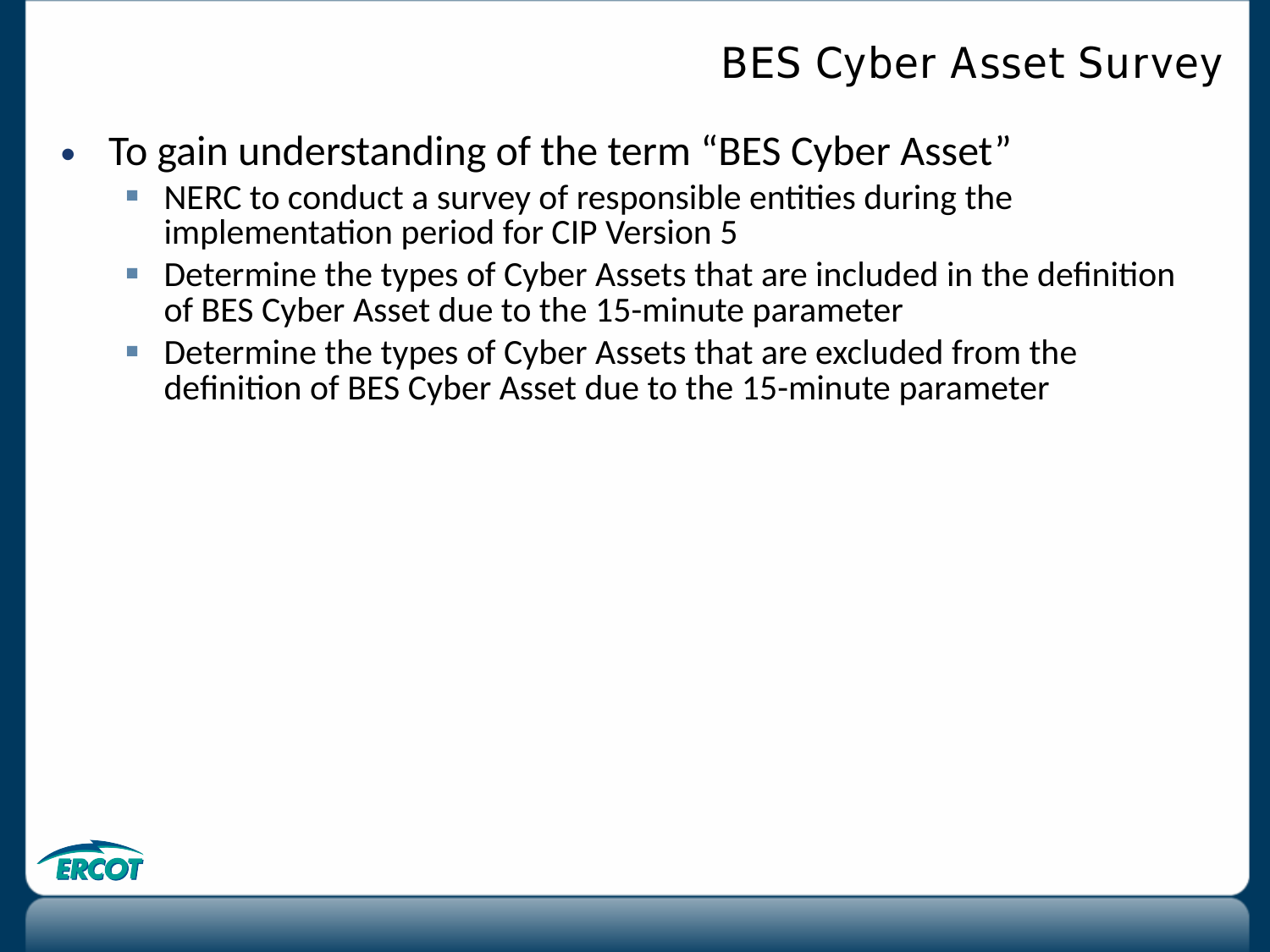

# BES Cyber Asset Survey
To gain understanding of the term “BES Cyber Asset”
NERC to conduct a survey of responsible entities during the implementation period for CIP Version 5
Determine the types of Cyber Assets that are included in the definition of BES Cyber Asset due to the 15-minute parameter
Determine the types of Cyber Assets that are excluded from the definition of BES Cyber Asset due to the 15-minute parameter